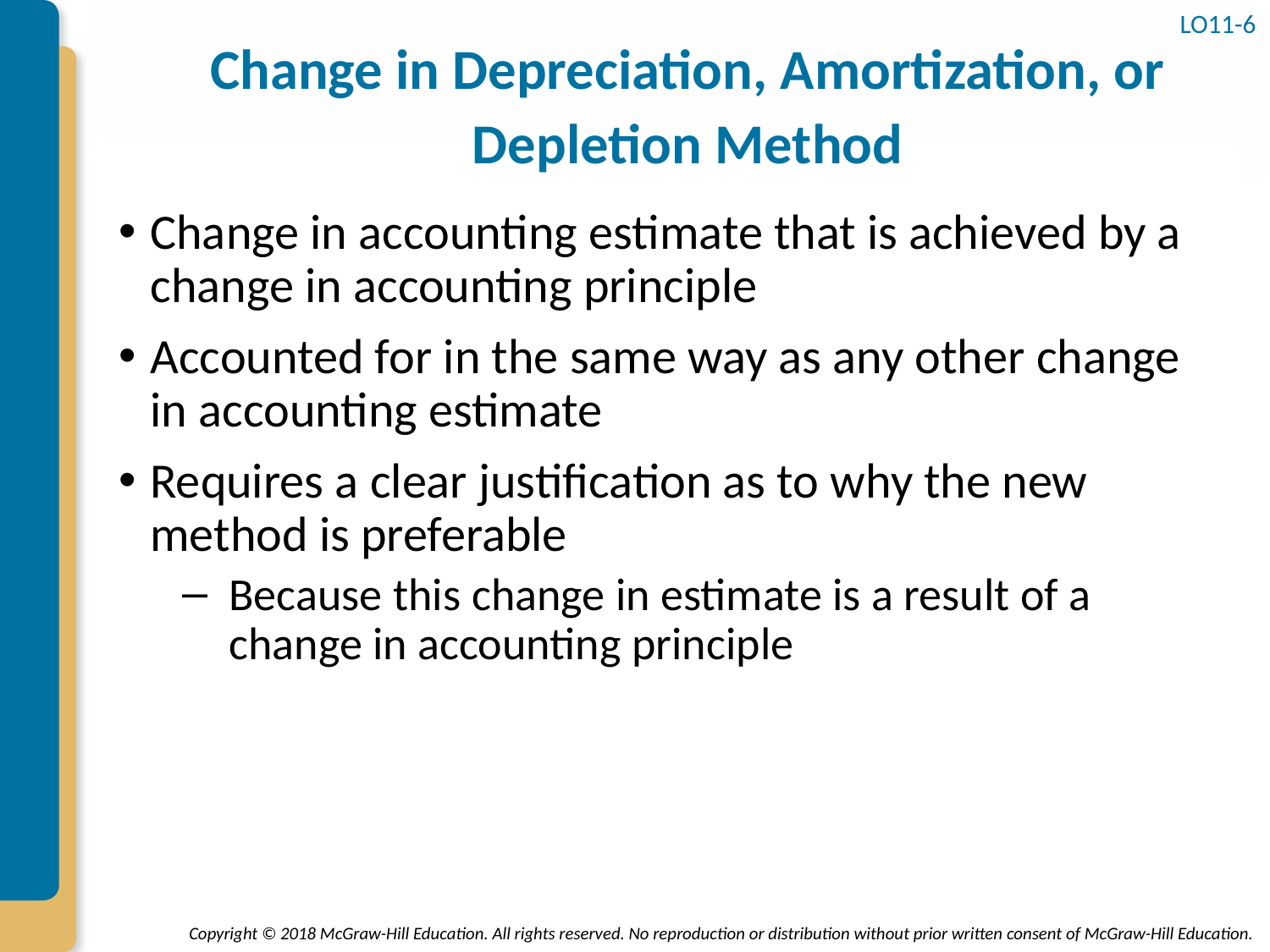

# Change in Depreciation, Amortization, or Depletion Method
LO11-6
Change in accounting estimate that is achieved by a change in accounting principle
Accounted for in the same way as any other change in accounting estimate
Requires a clear justification as to why the new method is preferable
Because this change in estimate is a result of a change in accounting principle